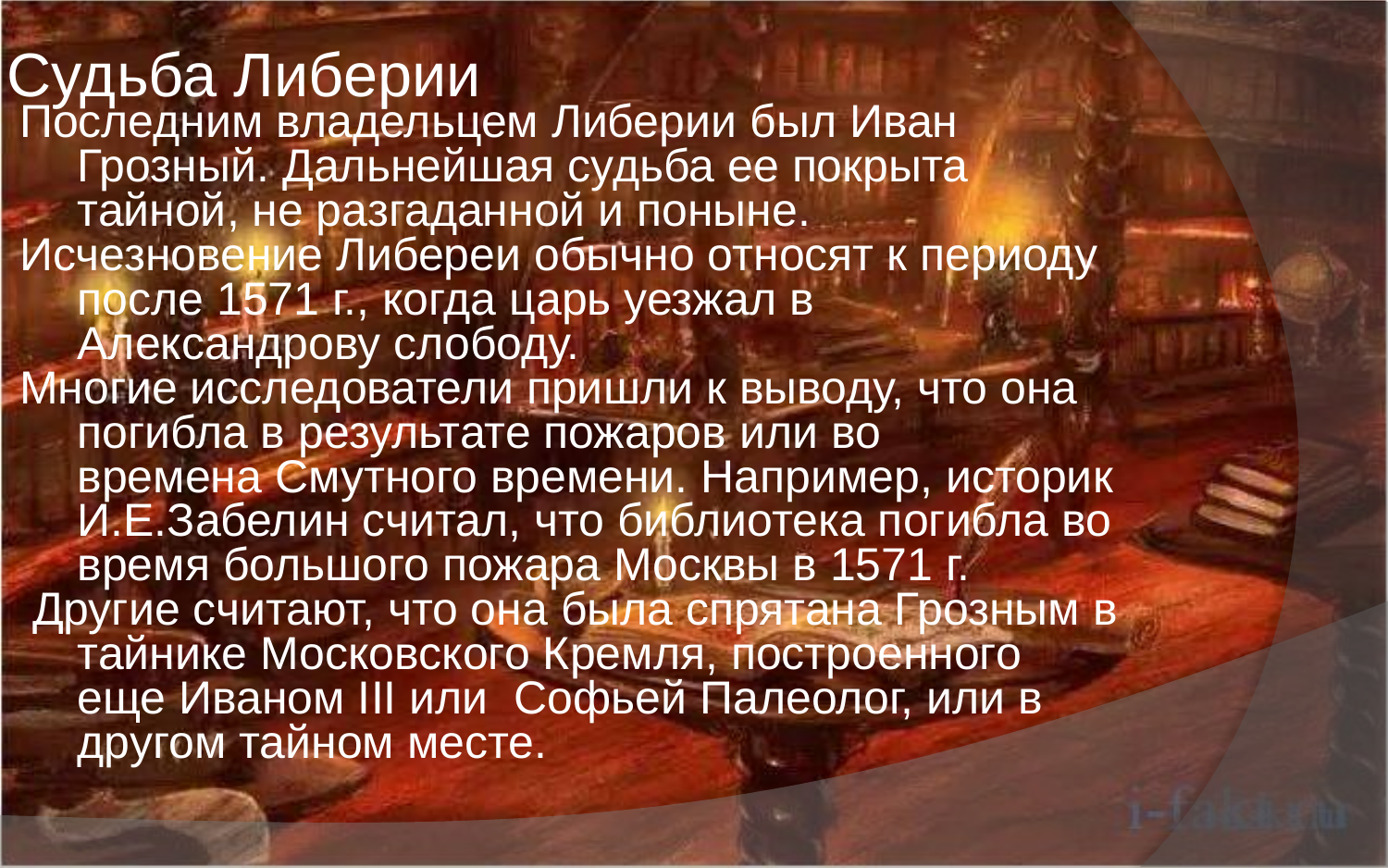

# Судьба Либерии
Последним владельцем Либерии был Иван Грозный. Дальнейшая судьба ее покрыта тайной, не разгаданной и поныне.
Исчезновение Либереи обычно относят к периоду после 1571 г., когда царь уезжал в Александрову слободу.
Многие исследователи пришли к выводу, что она погибла в результате пожаров или во времена Смутного времени. Например, историк И.Е.Забелин считал, что библиотека погибла во время большого пожара Москвы в 1571 г.
 Другие считают, что она была спрятана Грозным в тайнике Московского Кремля, построенного еще Иваном III или  Софьей Палеолог, или в другом тайном месте.